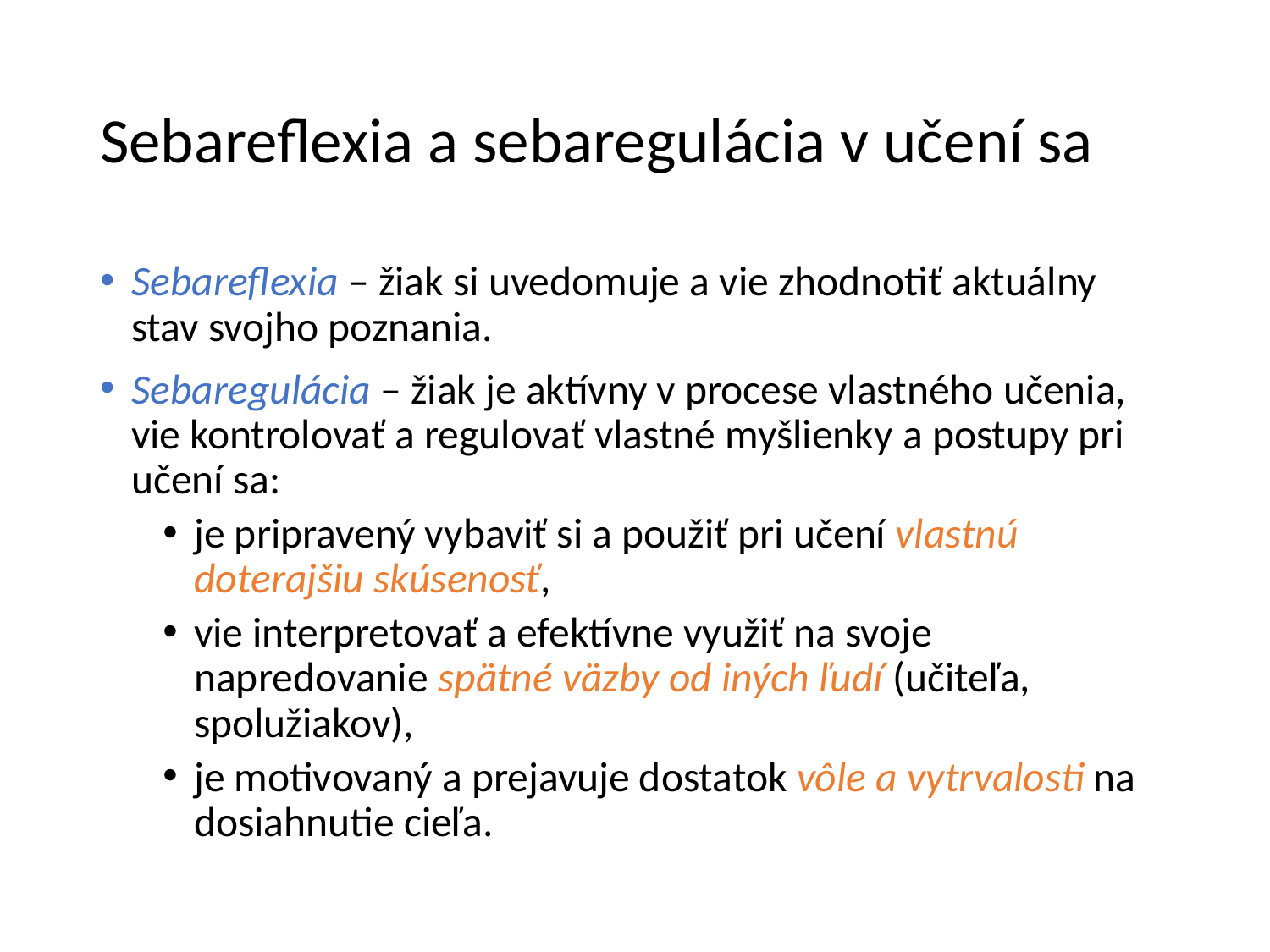

# Sebareflexia a sebaregulácia v učení sa
Sebareflexia – žiak si uvedomuje a vie zhodnotiť aktuálny stav svojho poznania.
Sebaregulácia – žiak je aktívny v procese vlastného učenia, vie kontrolovať a regulovať vlastné myšlienky a postupy pri učení sa:
je pripravený vybaviť si a použiť pri učení vlastnú doterajšiu skúsenosť,
vie interpretovať a efektívne využiť na svoje napredovanie spätné väzby od iných ľudí (učiteľa, spolužiakov),
je motivovaný a prejavuje dostatok vôle a vytrvalosti na dosiahnutie cieľa.